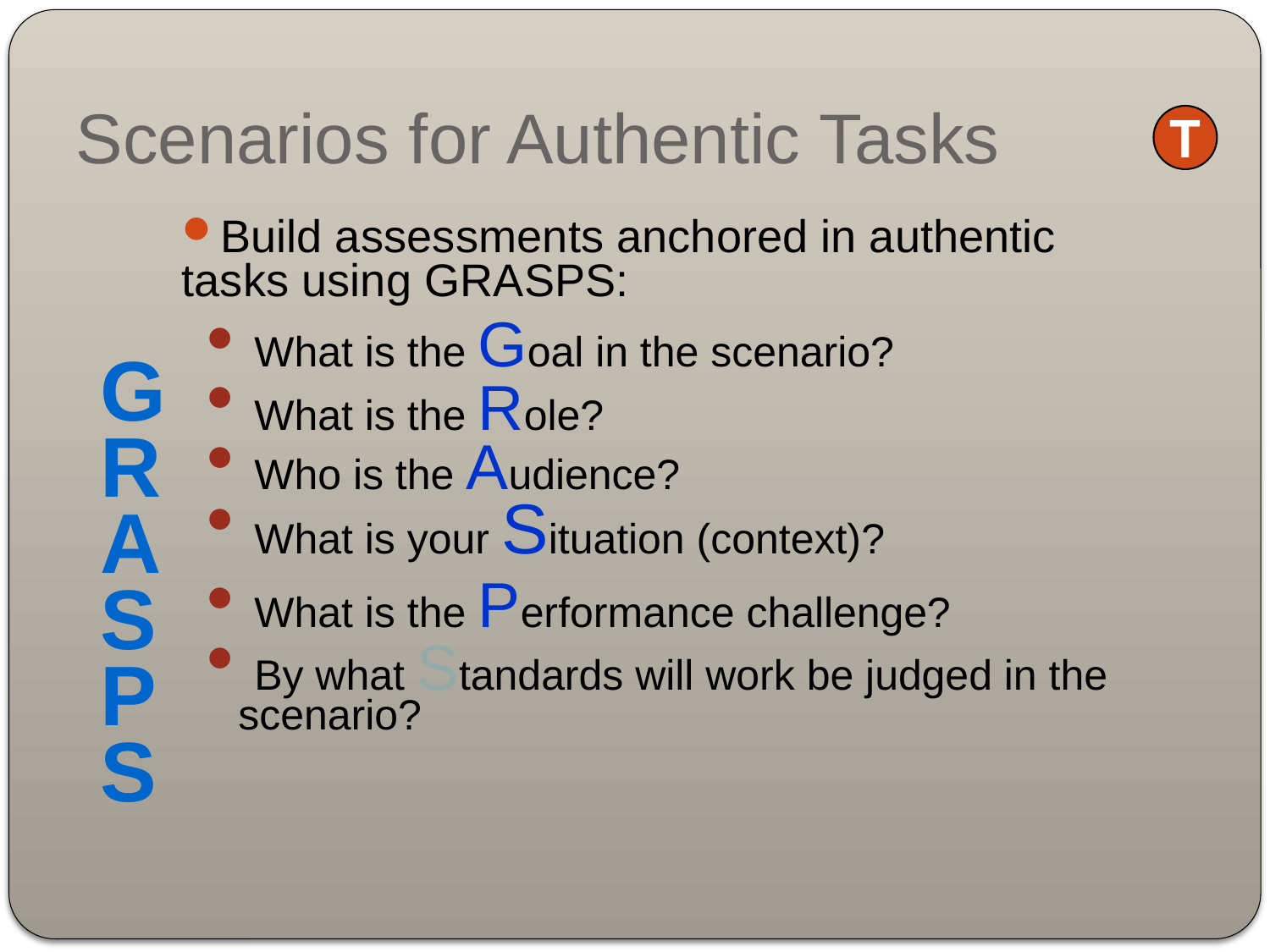

# Scenarios for Authentic Tasks
T
Build assessments anchored in authentic tasks using GRASPS:
 What is the Goal in the scenario?
 What is the Role?
 Who is the Audience?
 What is your Situation (context)?
 What is the Performance challenge?
 By what Standards will work be judged in the scenario?
G
R
A
S
P
S